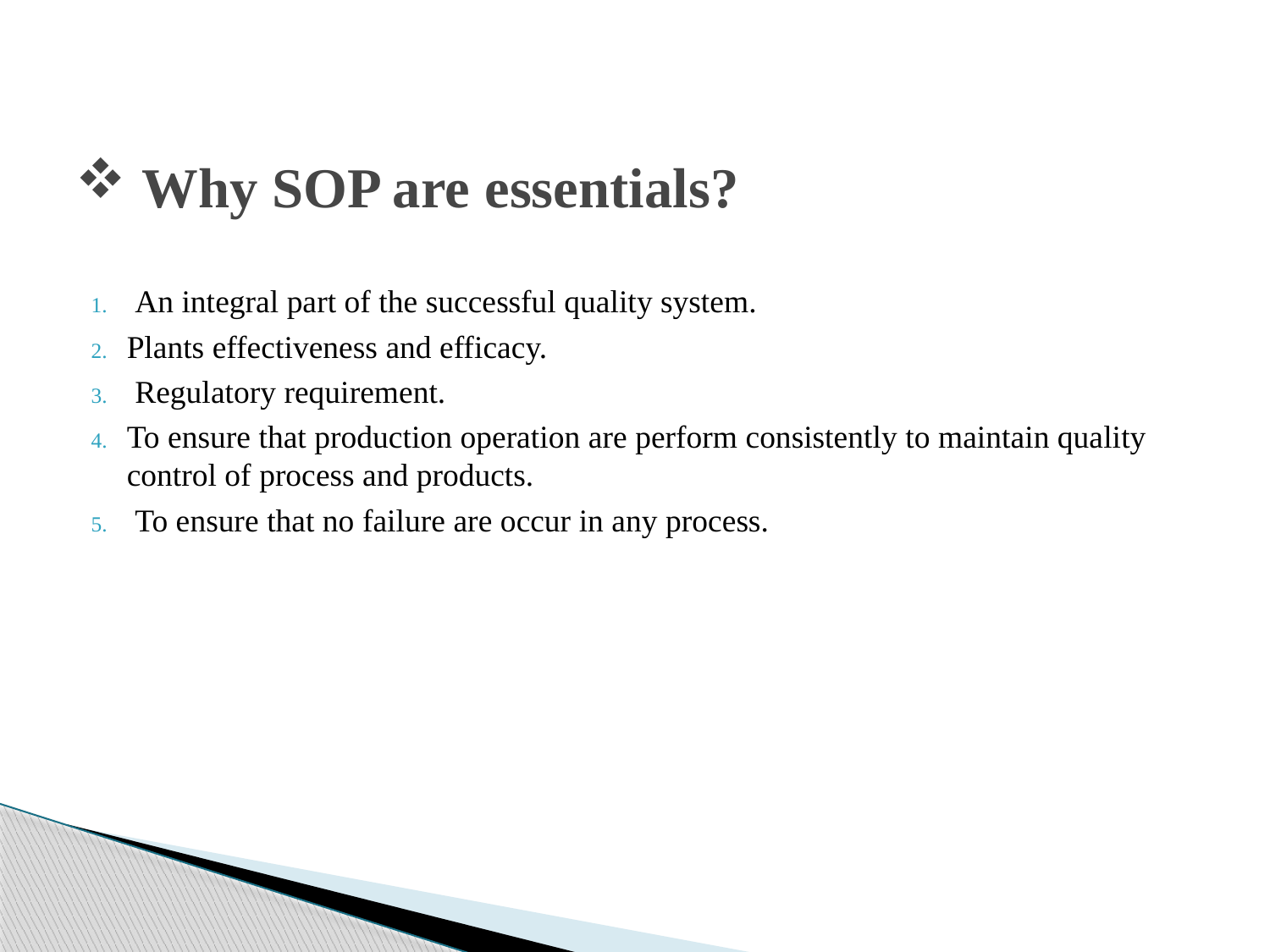

# Why SOP are essentials?
 An integral part of the successful quality system.
Plants effectiveness and efficacy.
 Regulatory requirement.
To ensure that production operation are perform consistently to maintain quality control of process and products.
 To ensure that no failure are occur in any process.